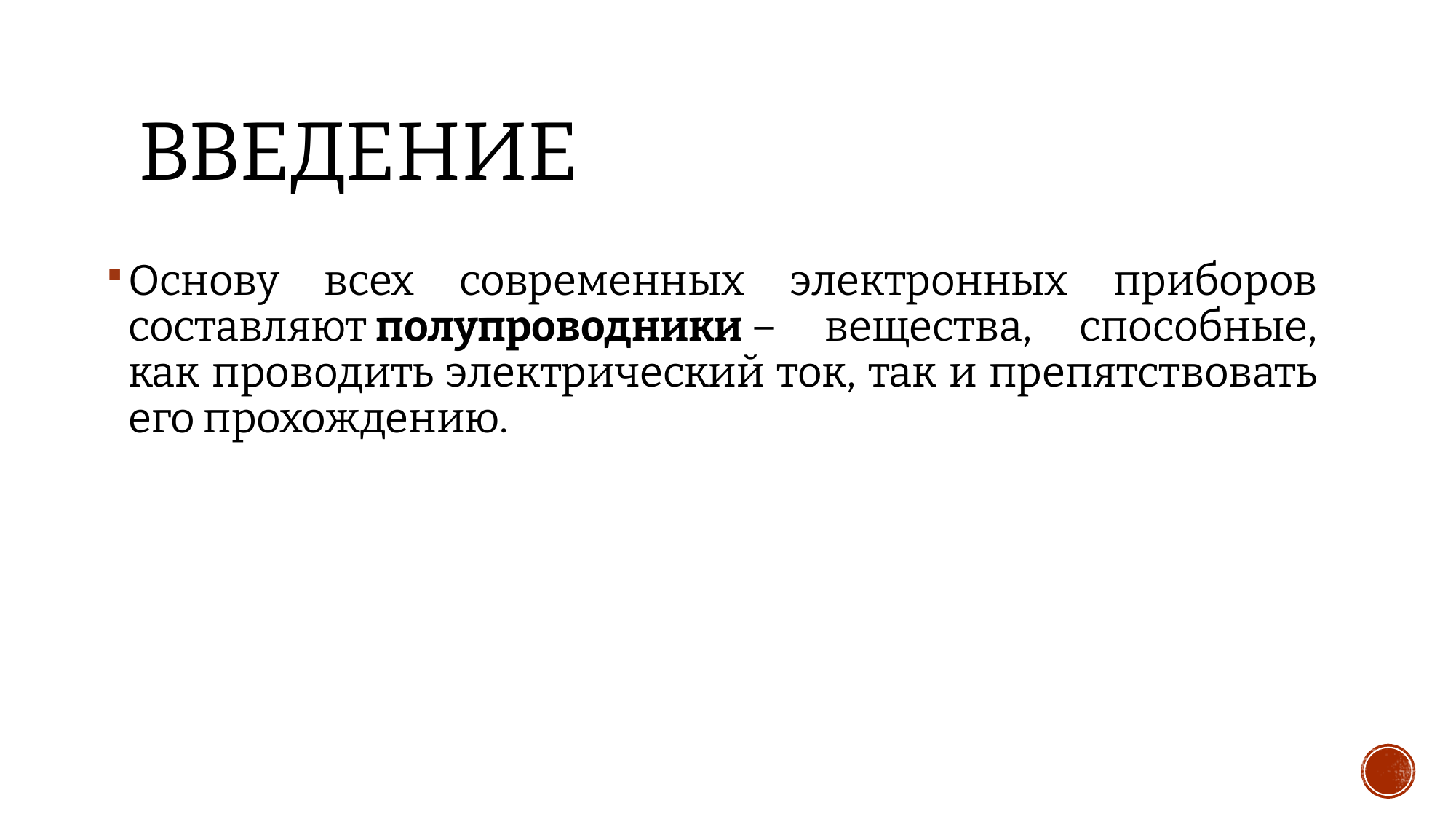

# ВВЕДЕНИЕ
Основу всех современных электронных приборов составляют полупроводники – вещества, способные, как проводить электрический ток, так и препятствовать его прохождению.